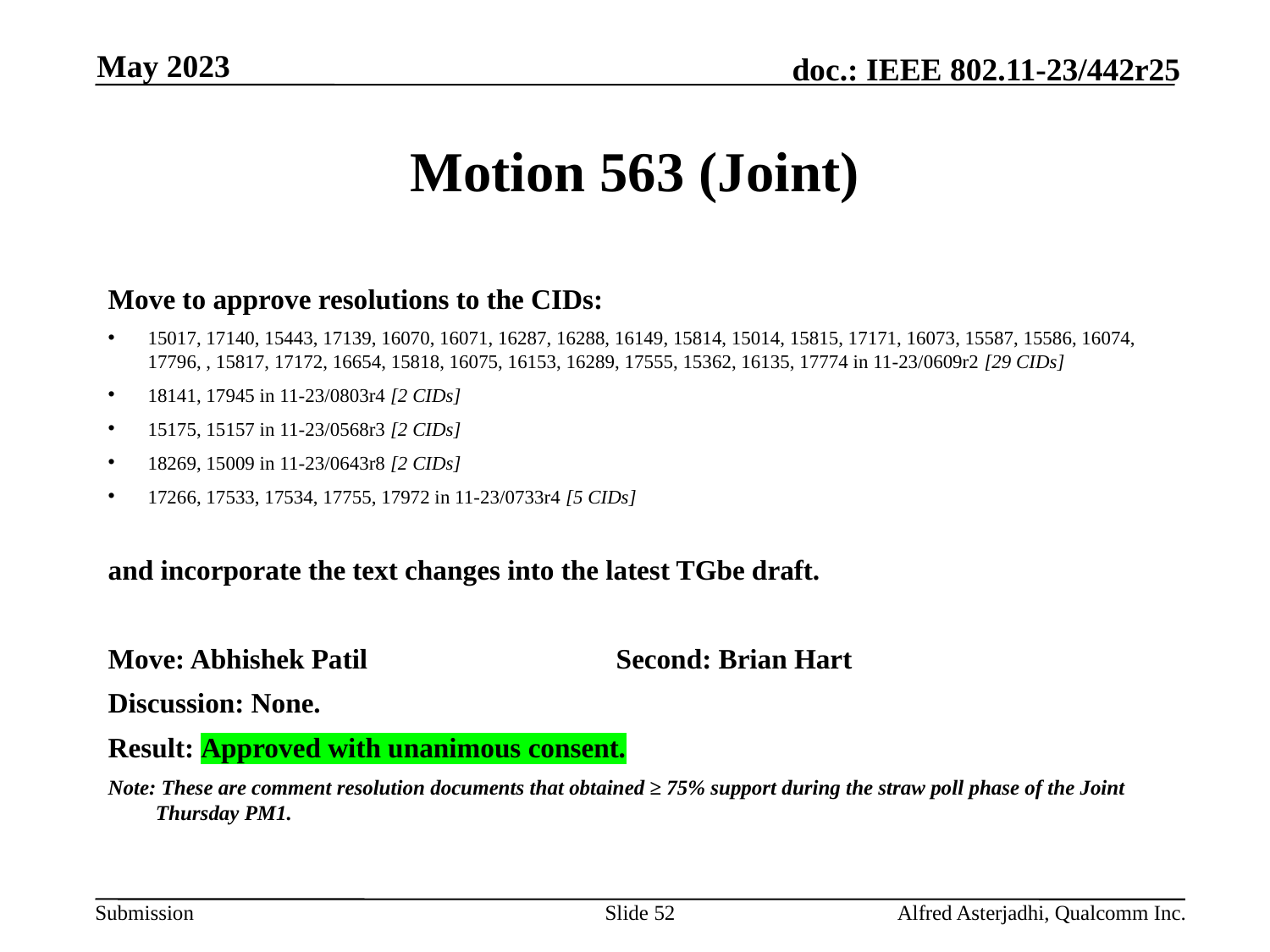

May 2023
# Motion 563 (Joint)
Move to approve resolutions to the CIDs:
15017, 17140, 15443, 17139, 16070, 16071, 16287, 16288, 16149, 15814, 15014, 15815, 17171, 16073, 15587, 15586, 16074, 17796, , 15817, 17172, 16654, 15818, 16075, 16153, 16289, 17555, 15362, 16135, 17774 in 11-23/0609r2 [29 CIDs]
18141, 17945 in 11-23/0803r4 [2 CIDs]
15175, 15157 in 11-23/0568r3 [2 CIDs]
18269, 15009 in 11-23/0643r8 [2 CIDs]
17266, 17533, 17534, 17755, 17972 in 11-23/0733r4 [5 CIDs]

and incorporate the text changes into the latest TGbe draft.

Move: Abhishek Patil		Second: Brian Hart
Discussion: None.
Result: Approved with unanimous consent.
Note: These are comment resolution documents that obtained ≥ 75% support during the straw poll phase of the Joint Thursday PM1.
Slide 52
Alfred Asterjadhi, Qualcomm Inc.